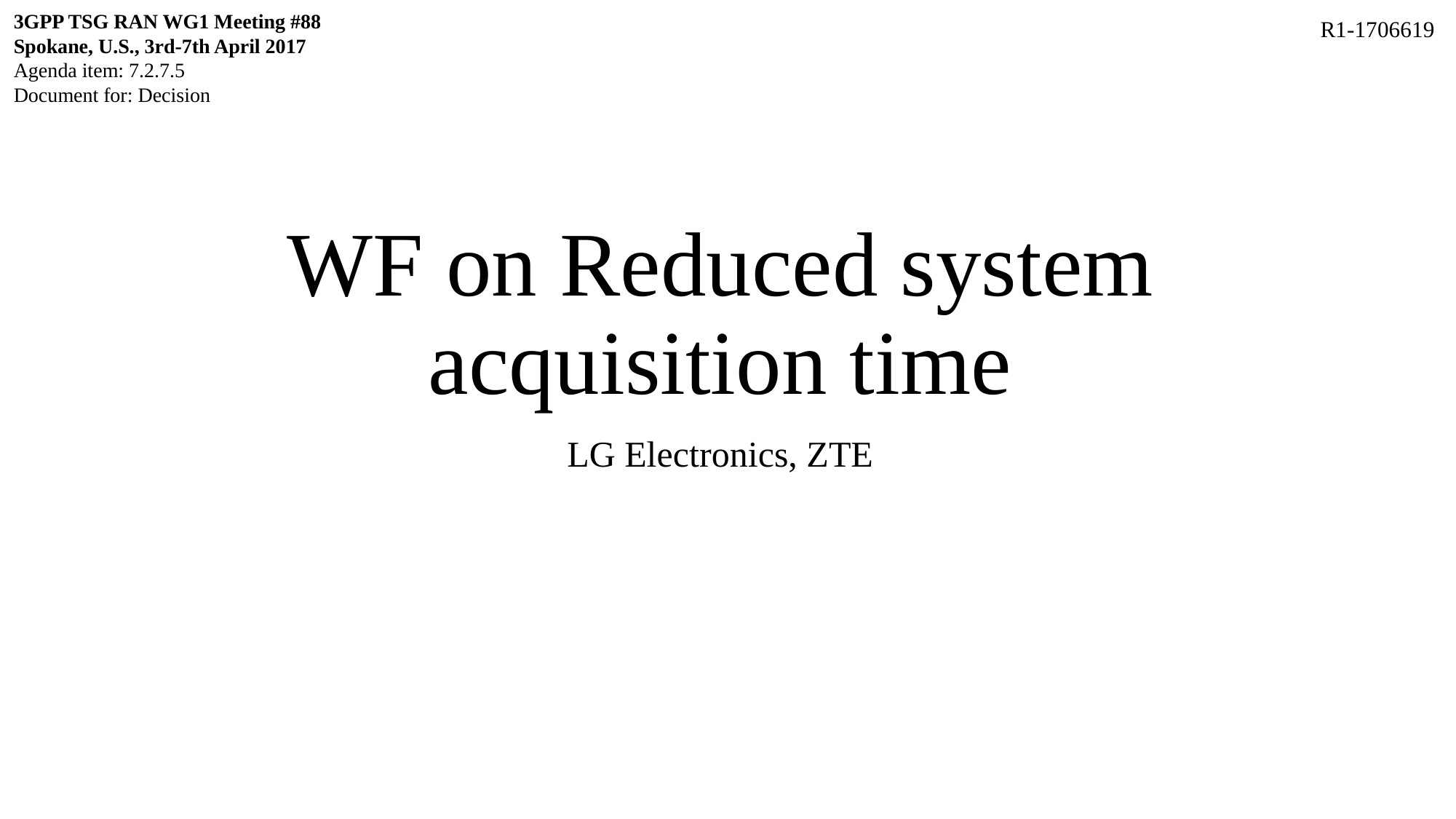

3GPP TSG RAN WG1 Meeting #88
Spokane, U.S., 3rd-7th April 2017
Agenda item: 7.2.7.5
Document for: Decision
R1-1706619
# WF on Reduced system acquisition time
LG Electronics, ZTE